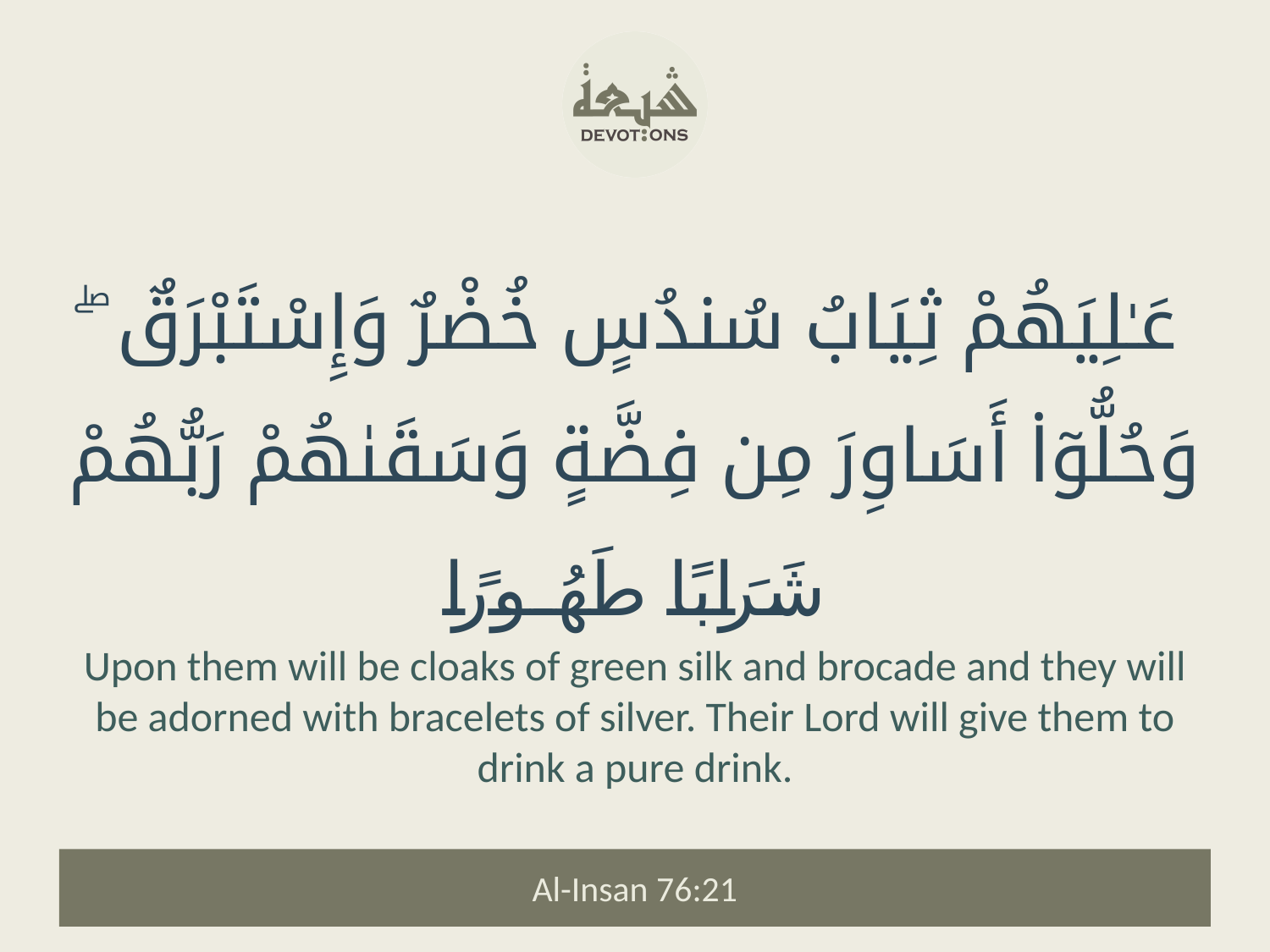

عَـٰلِيَهُمْ ثِيَابُ سُندُسٍ خُضْرٌ وَإِسْتَبْرَقٌ ۖ وَحُلُّوٓا۟ أَسَاوِرَ مِن فِضَّةٍ وَسَقَىٰهُمْ رَبُّهُمْ شَرَابًا طَهُورًا
Upon them will be cloaks of green silk and brocade and they will be adorned with bracelets of silver. Their Lord will give them to drink a pure drink.
Al-Insan 76:21